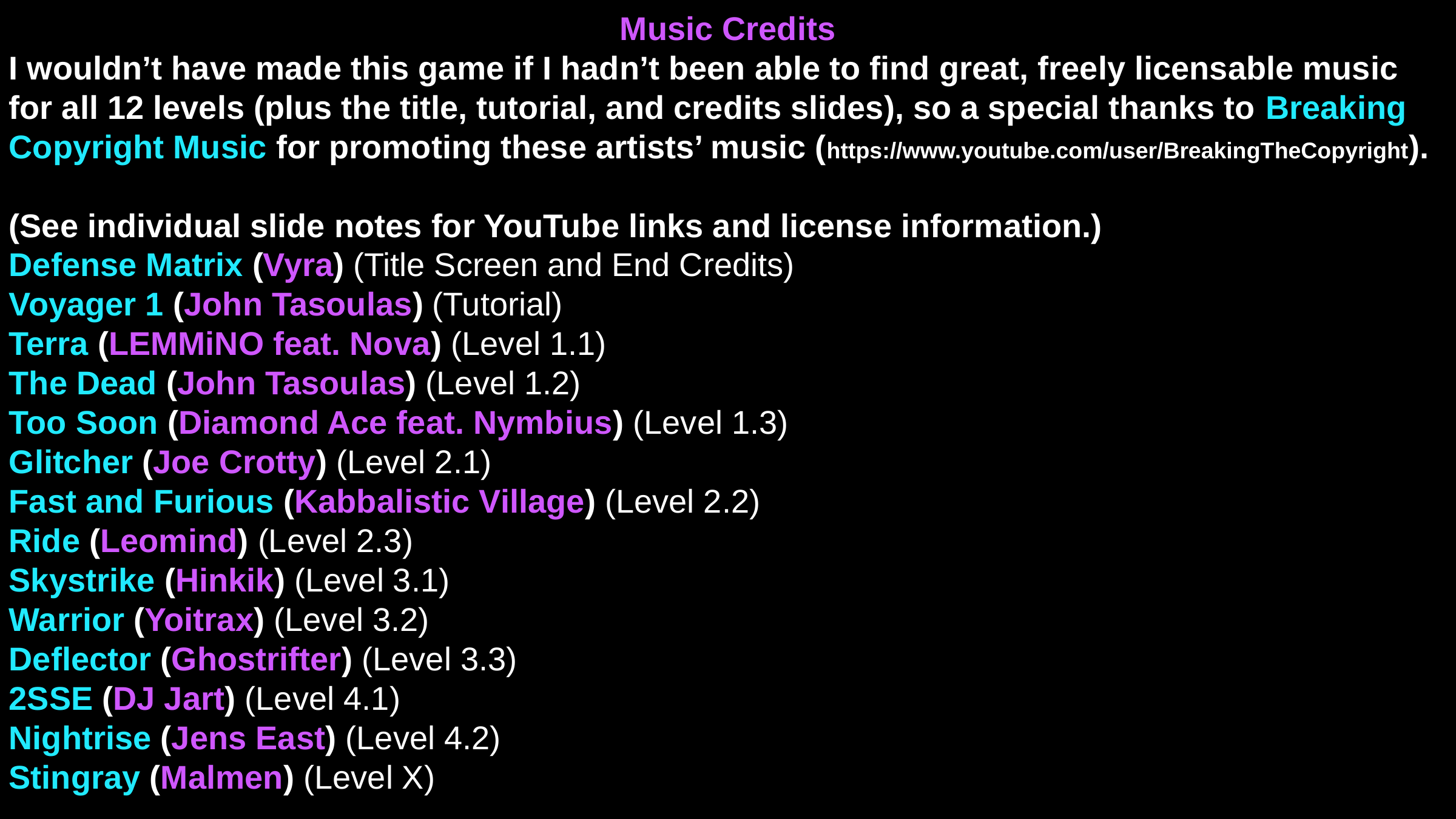

Music Credits
I wouldn’t have made this game if I hadn’t been able to find great, freely licensable music for all 12 levels (plus the title, tutorial, and credits slides), so a special thanks to Breaking Copyright Music for promoting these artists’ music (https://www.youtube.com/user/BreakingTheCopyright).

(See individual slide notes for YouTube links and license information.)
Defense Matrix (Vyra) (Title Screen and End Credits)
Voyager 1 (John Tasoulas) (Tutorial)
Terra (LEMMiNO feat. Nova) (Level 1.1)
The Dead (John Tasoulas) (Level 1.2)
Too Soon (Diamond Ace feat. Nymbius) (Level 1.3)
Glitcher (Joe Crotty) (Level 2.1)
Fast and Furious (Kabbalistic Village) (Level 2.2)
Ride (Leomind) (Level 2.3)
Skystrike (Hinkik) (Level 3.1)
Warrior (Yoitrax) (Level 3.2)
Deflector (Ghostrifter) (Level 3.3)
2SSE (DJ Jart) (Level 4.1)
Nightrise (Jens East) (Level 4.2)
Stingray (Malmen) (Level X)